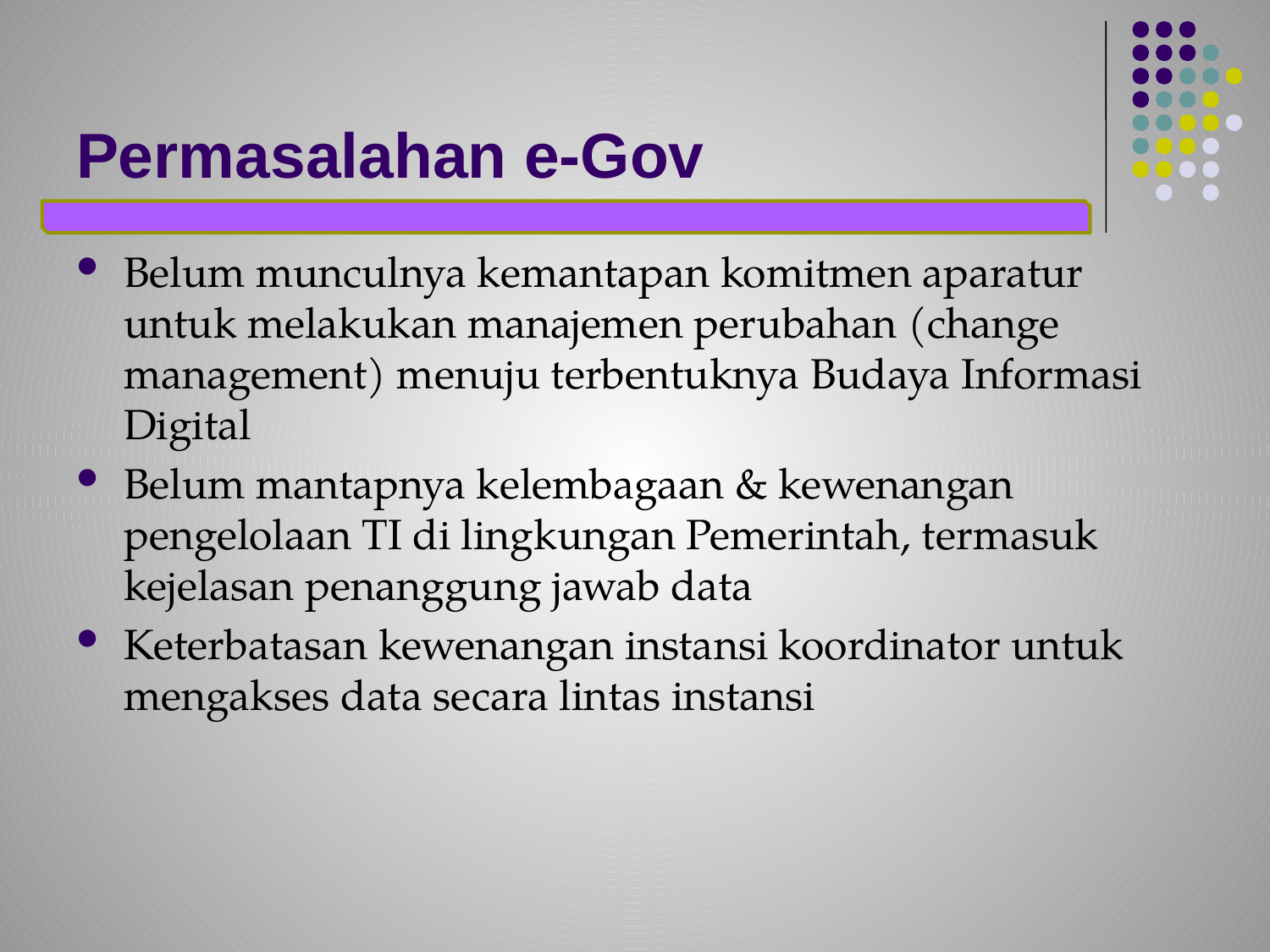

# Permasalahan e-Gov

Belum munculnya kemantapan komitmen aparatur untuk melakukan manajemen perubahan (change management) menuju terbentuknya Budaya Informasi Digital
Belum mantapnya kelembagaan & kewenangan pengelolaan TI di lingkungan Pemerintah, termasuk kejelasan penanggung jawab data
Keterbatasan kewenangan instansi koordinator untuk mengakses data secara lintas instansi